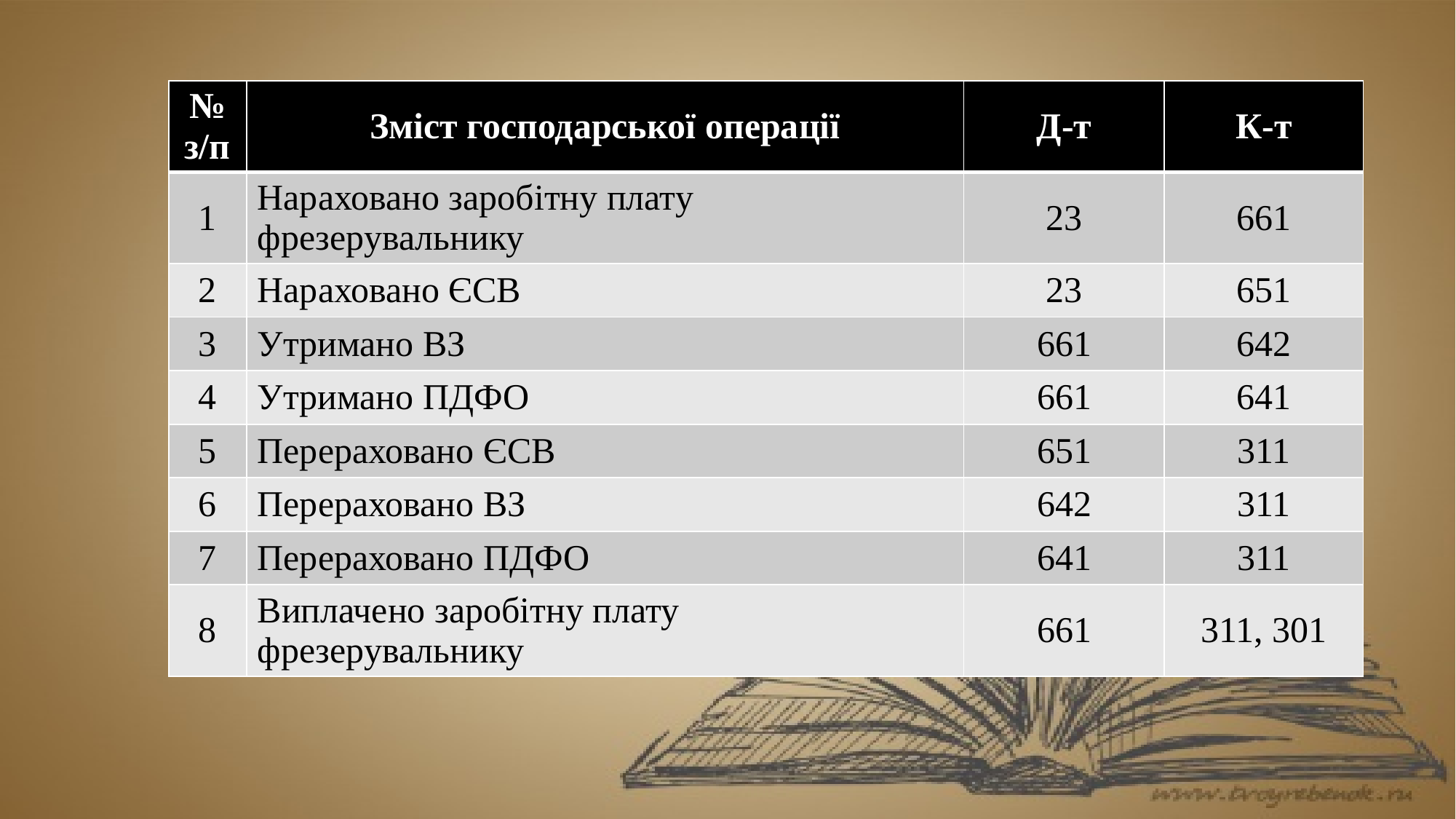

| № з/п | Зміст господарської операції | Д-т | К-т |
| --- | --- | --- | --- |
| 1 | Нараховано заробітну плату фрезерувальнику | 23 | 661 |
| 2 | Нараховано ЄСВ | 23 | 651 |
| 3 | Утримано ВЗ | 661 | 642 |
| 4 | Утримано ПДФО | 661 | 641 |
| 5 | Перераховано ЄСВ | 651 | 311 |
| 6 | Перераховано ВЗ | 642 | 311 |
| 7 | Перераховано ПДФО | 641 | 311 |
| 8 | Виплачено заробітну плату фрезерувальнику | 661 | 311, 301 |